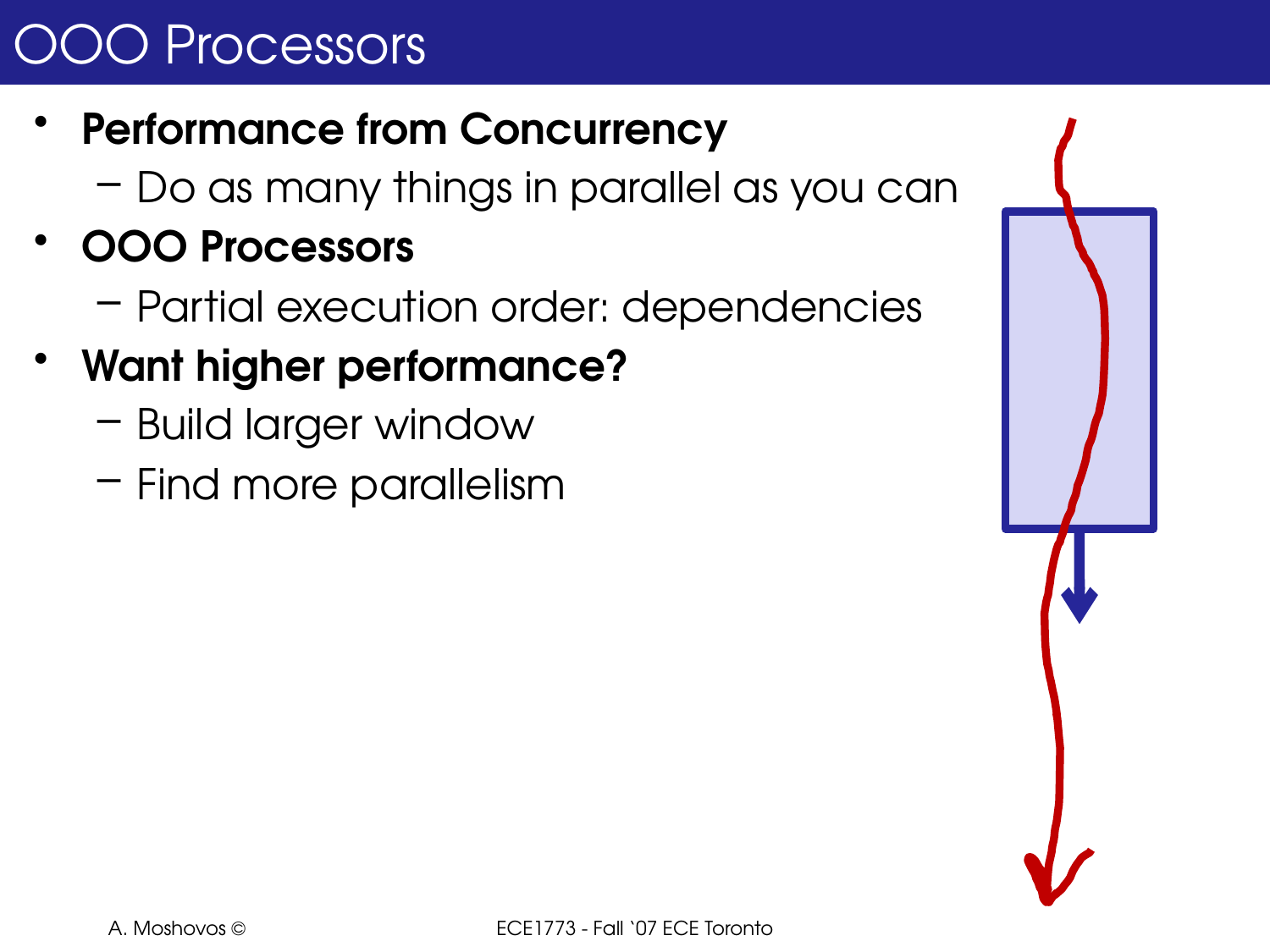

# OOO Processors
Performance from Concurrency
Do as many things in parallel as you can
OOO Processors
Partial execution order: dependencies
Want higher performance?
Build larger window
Find more parallelism

A. Moshovos ©
ECE1773 - Fall ‘07 ECE Toronto